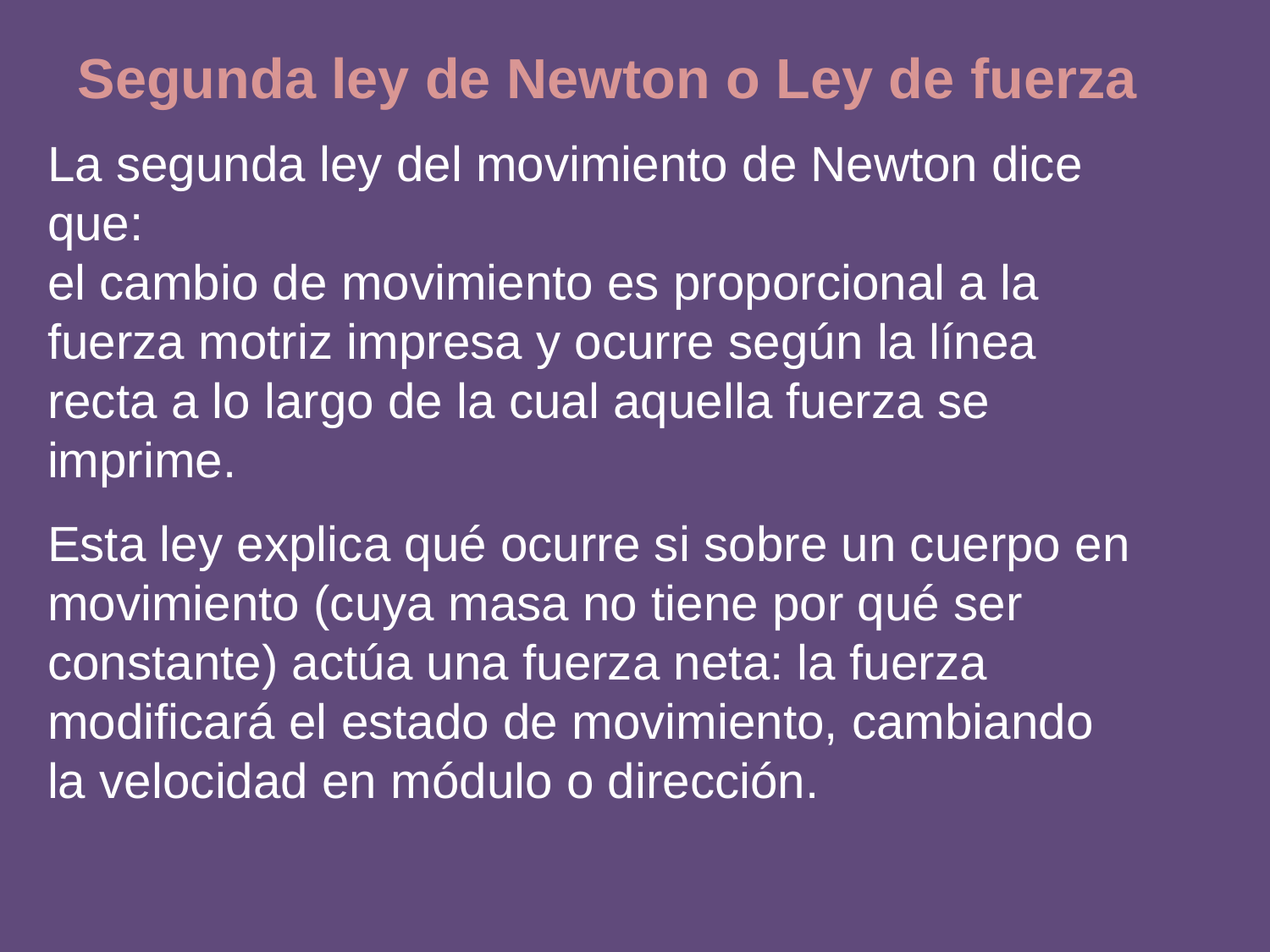

Segunda ley de Newton o Ley de fuerza

La segunda ley del movimiento de Newton dice que:
el cambio de movimiento es proporcional a la fuerza motriz impresa y ocurre según la línea recta a lo largo de la cual aquella fuerza se imprime.

Esta ley explica qué ocurre si sobre un cuerpo en movimiento (cuya masa no tiene por qué ser constante) actúa una fuerza neta: la fuerza modificará el estado de movimiento, cambiando la velocidad en módulo o dirección.